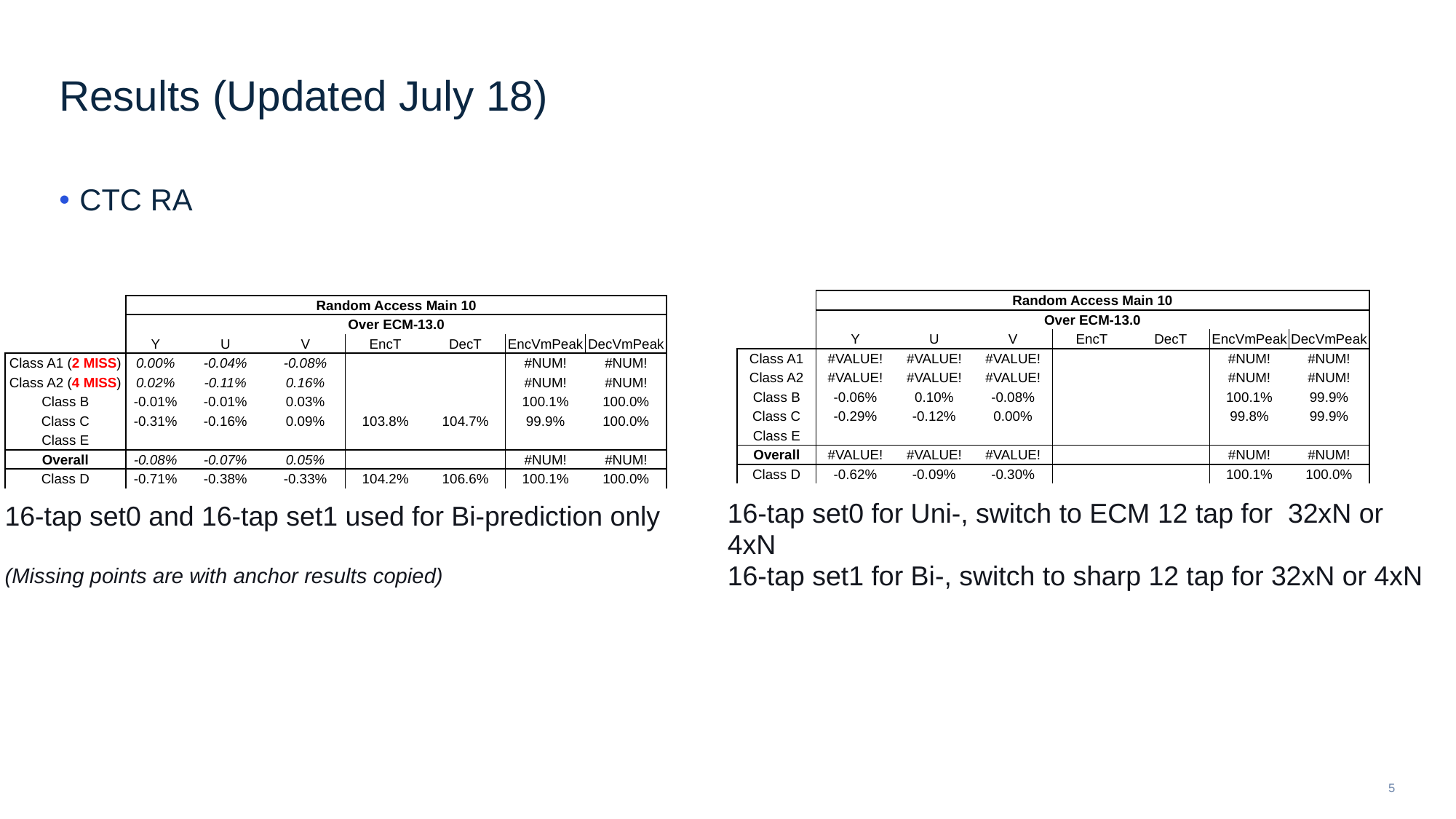

# Results (Updated July 18)
CTC RA
|  |  |  |  |  |  |  |  |
| --- | --- | --- | --- | --- | --- | --- | --- |
|  | Random Access Main 10 |  |  |  |  |  |  |
|  | Over ECM-13.0 |  |  |  |  |  |  |
|  | Y | U | V | EncT | DecT | EncVmPeak | DecVmPeak |
| Class A1 | #VALUE! | #VALUE! | #VALUE! |  |  | #NUM! | #NUM! |
| Class A2 | #VALUE! | #VALUE! | #VALUE! |  |  | #NUM! | #NUM! |
| Class B | -0.06% | 0.10% | -0.08% |  |  | 100.1% | 99.9% |
| Class C | -0.29% | -0.12% | 0.00% |  |  | 99.8% | 99.9% |
| Class E |  |  |  |  |  |  |  |
| Overall | #VALUE! | #VALUE! | #VALUE! |  |  | #NUM! | #NUM! |
| Class D | -0.62% | -0.09% | -0.30% |  |  | 100.1% | 100.0% |
|  | Random Access Main 10 |  |  |  |  |  |  |
| --- | --- | --- | --- | --- | --- | --- | --- |
|  | Over ECM-13.0 |  |  |  |  |  |  |
|  | Y | U | V | EncT | DecT | EncVmPeak | DecVmPeak |
| Class A1 (2 MISS) | 0.00% | -0.04% | -0.08% |  |  | #NUM! | #NUM! |
| Class A2 (4 MISS) | 0.02% | -0.11% | 0.16% |  |  | #NUM! | #NUM! |
| Class B | -0.01% | -0.01% | 0.03% |  |  | 100.1% | 100.0% |
| Class C | -0.31% | -0.16% | 0.09% | 103.8% | 104.7% | 99.9% | 100.0% |
| Class E |  |  |  |  |  |  |  |
| Overall | -0.08% | -0.07% | 0.05% |  |  | #NUM! | #NUM! |
| Class D | -0.71% | -0.38% | -0.33% | 104.2% | 106.6% | 100.1% | 100.0% |
16-tap set0 for Uni-, switch to ECM 12 tap for  32xN or 4xN
16-tap set1 for Bi-, switch to sharp 12 tap for 32xN or 4xN
16-tap set0 and 16-tap set1 used for Bi-prediction only

(Missing points are with anchor results copied)